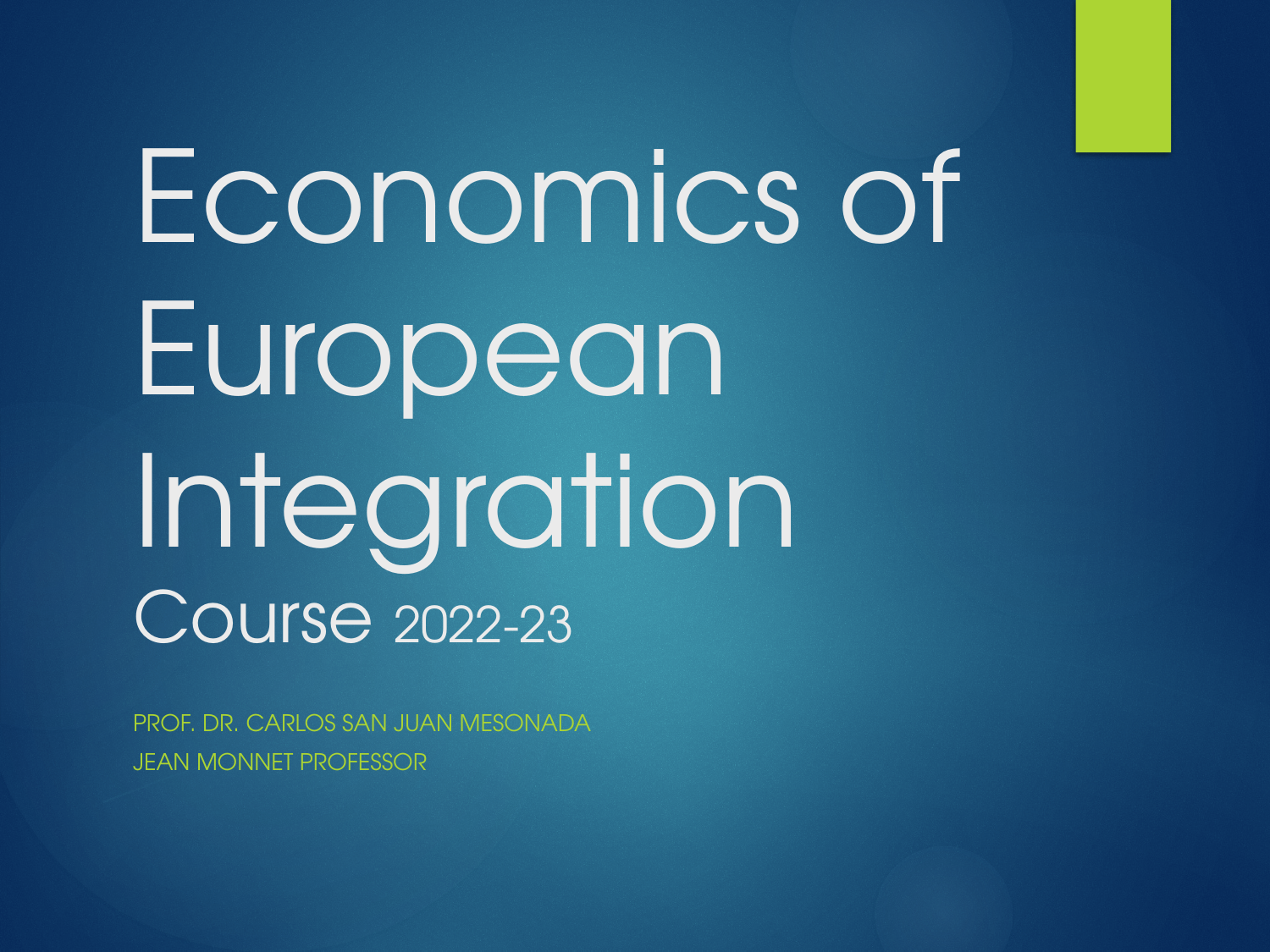

# Economics of European Integration Course 2022-23

Prof. dr. CARLOS san JUAN Mesonada
Jean monnet professor